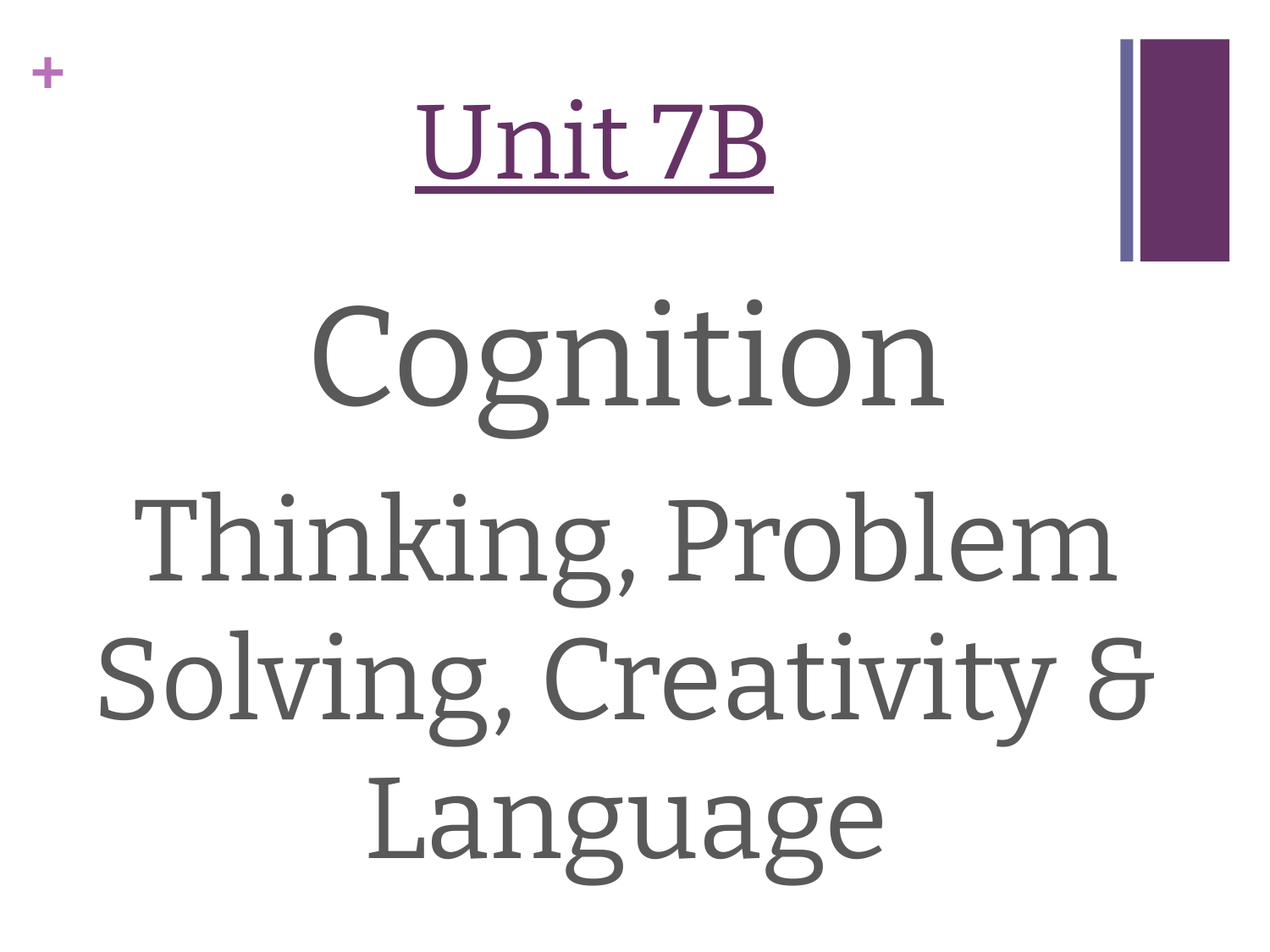

# Unit 7B
Cognition
Thinking, Problem Solving, Creativity & Language